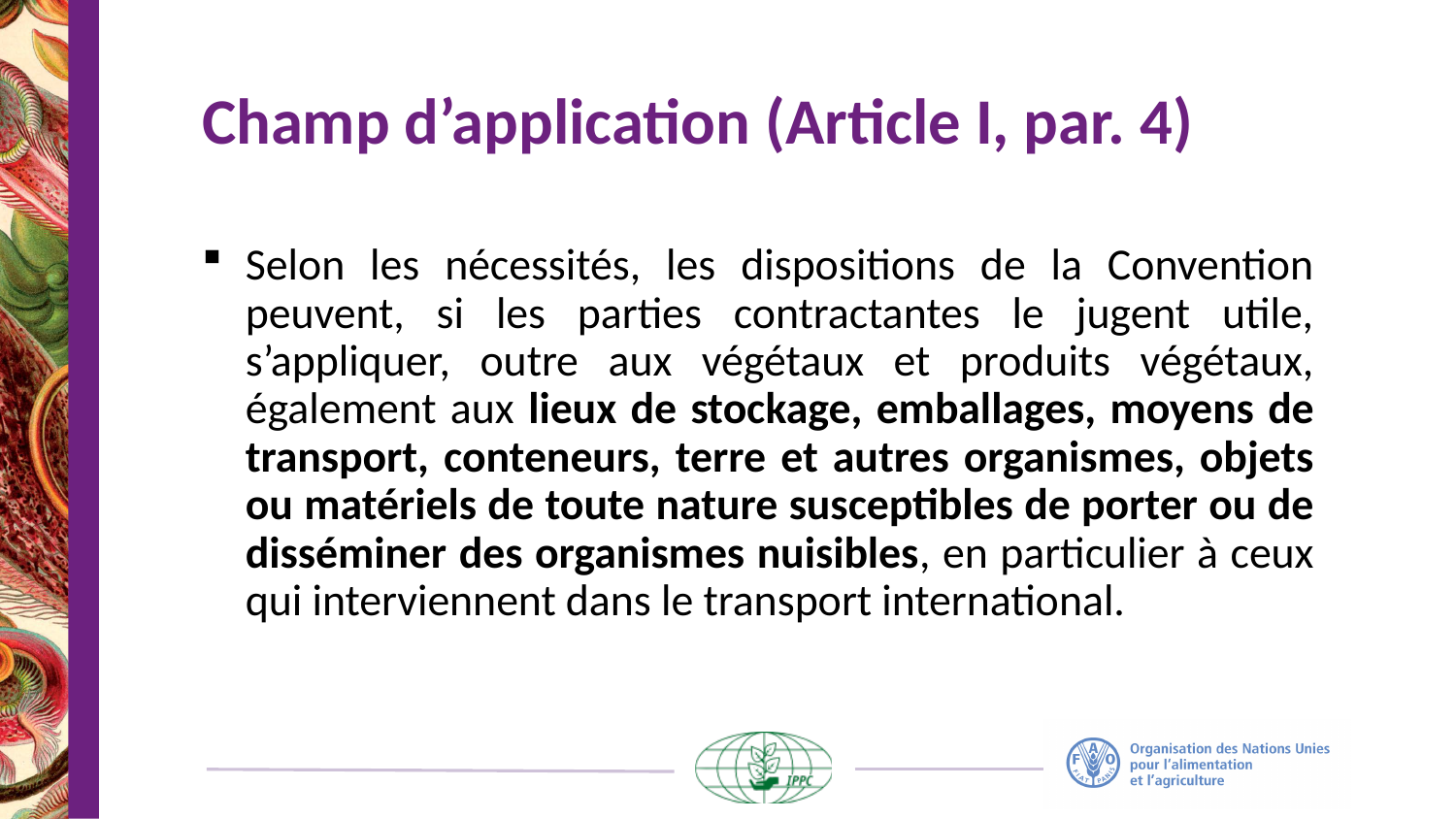

# Champ d’application (Article I, par. 4)
Selon les nécessités, les dispositions de la Convention peuvent, si les parties contractantes le jugent utile, s’appliquer, outre aux végétaux et produits végétaux, également aux lieux de stockage, emballages, moyens de transport, conteneurs, terre et autres organismes, objets ou matériels de toute nature susceptibles de porter ou de disséminer des organismes nuisibles, en particulier à ceux qui interviennent dans le transport international.